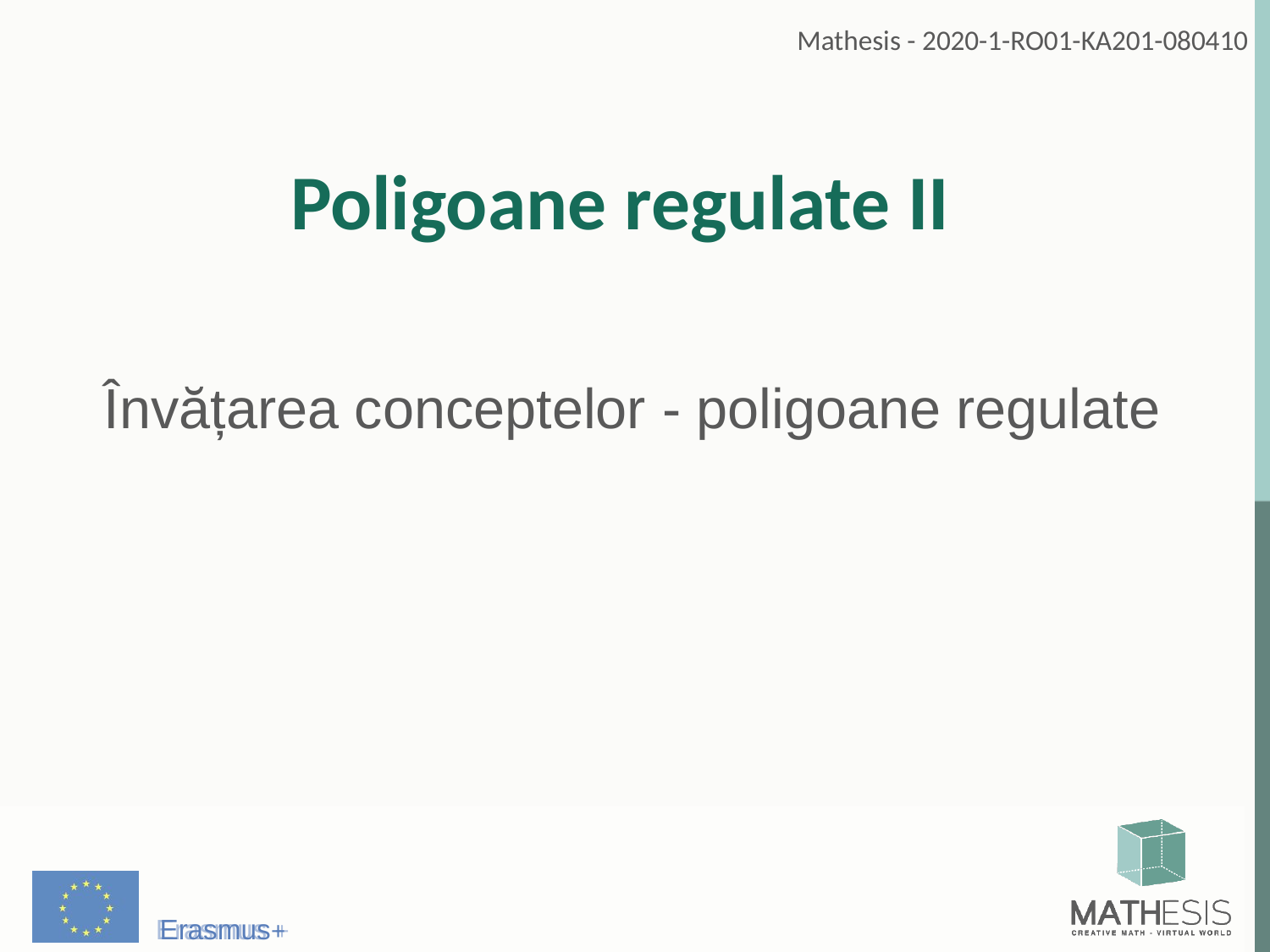

# Poligoane regulate II
Învățarea conceptelor - poligoane regulate